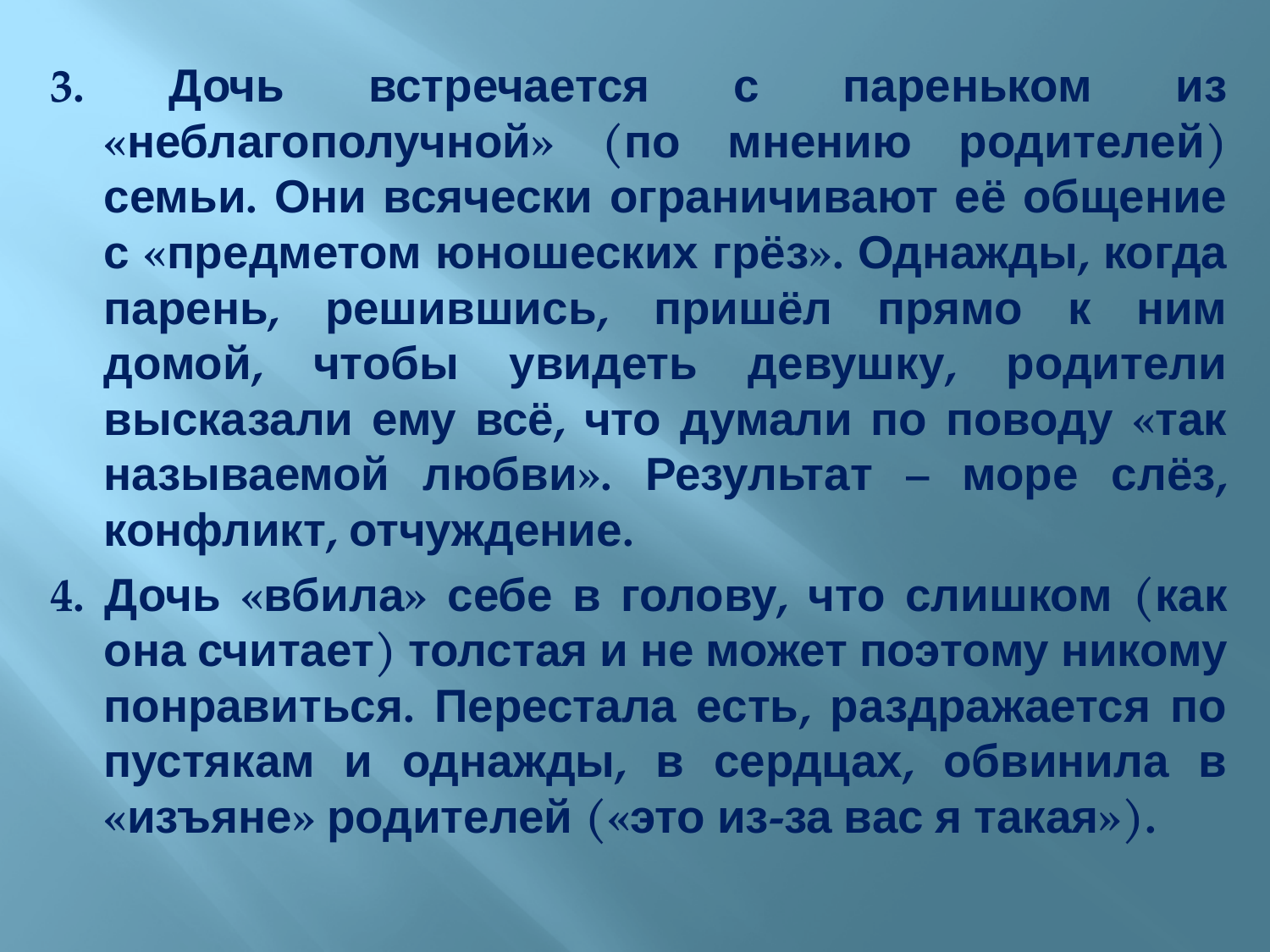

3. Дочь встречается с пареньком из «неблагополучной» (по мнению родителей) семьи. Они всячески ограничивают её общение с «предметом юношеских грёз». Однажды, когда парень, решившись, пришёл прямо к ним домой, чтобы увидеть девушку, родители высказали ему всё, что думали по поводу «так называемой любви». Результат – море слёз, конфликт, отчуждение.
4. Дочь «вбила» себе в голову, что слишком (как она считает) толстая и не может поэтому никому понравиться. Перестала есть, раздражается по пустякам и однажды, в сердцах, обвинила в «изъяне» родителей («это из-за вас я такая»).